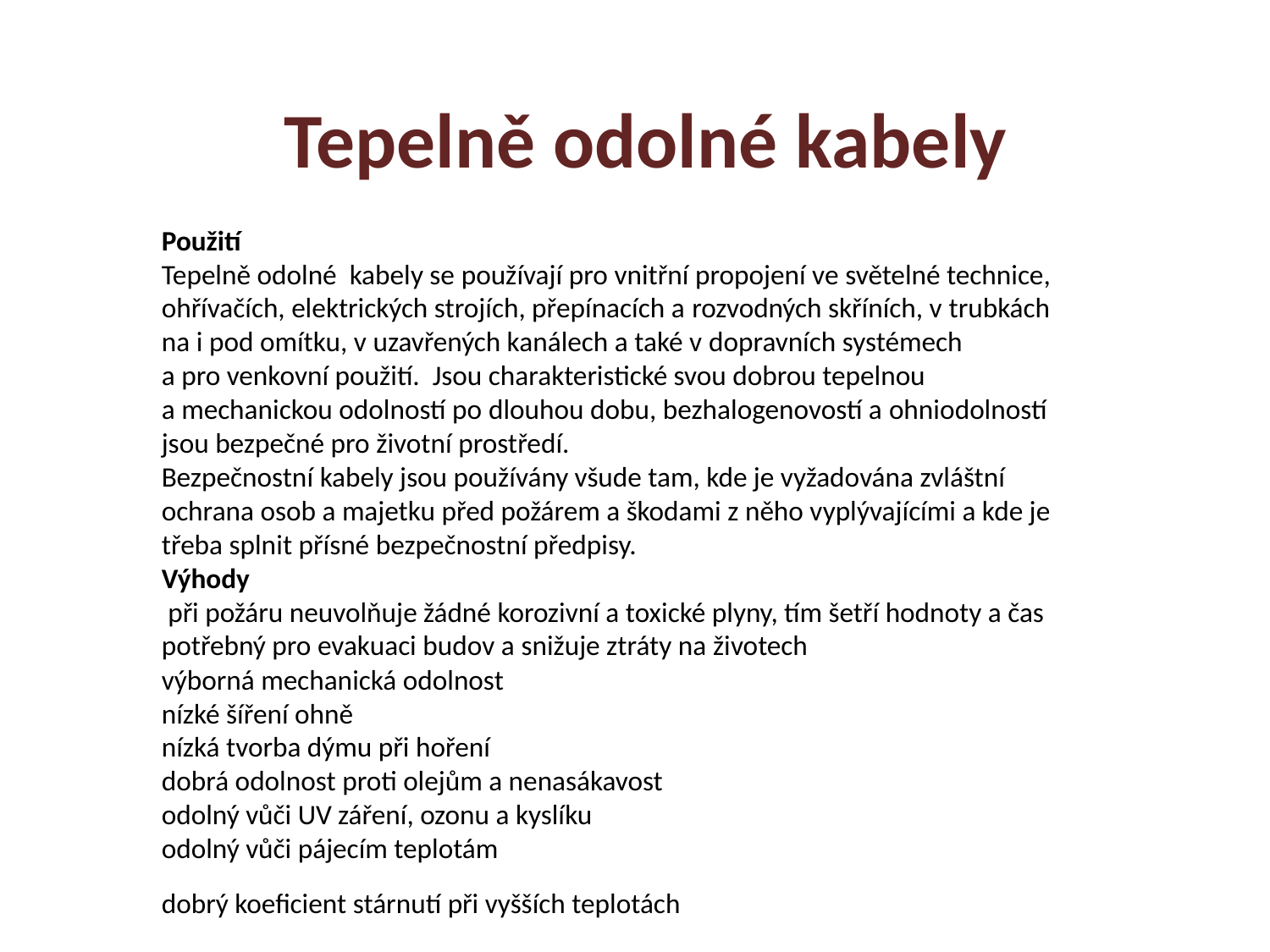

Tepelně odolné kabely
Použití
Tepelně odolné  kabely se používají pro vnitřní propojení ve světelné technice, ohřívačích, elektrických strojích, přepínacích a rozvodných skříních, v trubkách na i pod omítku, v uzavřených kanálech a také v dopravních systémech a pro venkovní použití.  Jsou charakteristické svou dobrou tepelnou a mechanickou odolností po dlouhou dobu, bezhalogenovostí a ohniodolností jsou bezpečné pro životní prostředí.
Bezpečnostní kabely jsou používány všude tam, kde je vyžadována zvláštní ochrana osob a majetku před požárem a škodami z něho vyplývajícími a kde je třeba splnit přísné bezpečnostní předpisy.
Výhody
 při požáru neuvolňuje žádné korozivní a toxické plyny, tím šetří hodnoty a čas potřebný pro evakuaci budov a snižuje ztráty na životech
výborná mechanická odolnost
nízké šíření ohně
nízká tvorba dýmu při hoření
dobrá odolnost proti olejům a nenasákavost
odolný vůči UV záření, ozonu a kyslíku
odolný vůči pájecím teplotám
dobrý koeficient stárnutí při vyšších teplotách